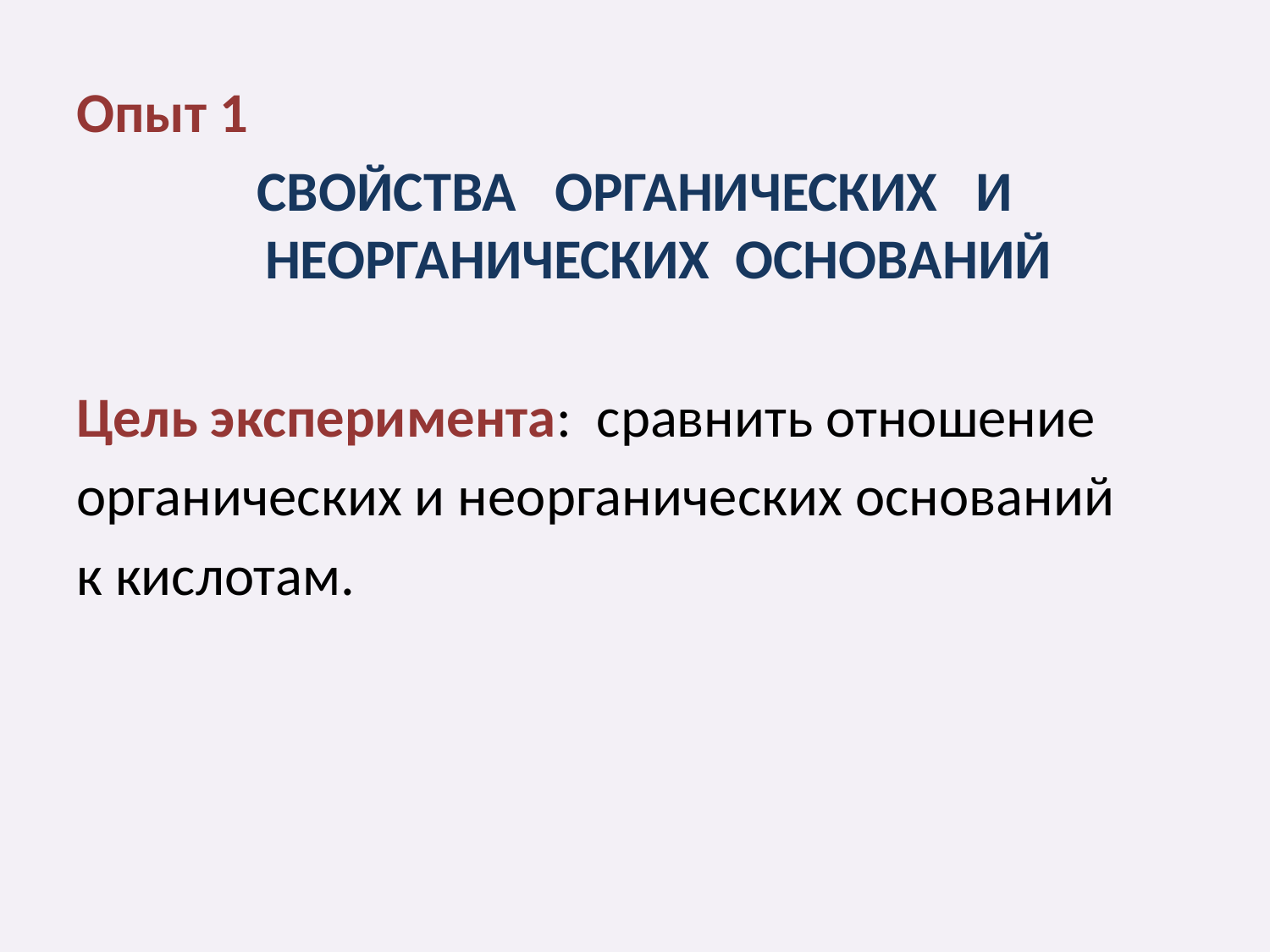

Опыт 1
СВОЙСТВА   ОРГАНИЧЕСКИХ   И НЕОРГАНИЧЕСКИХ  ОСНОВАНИЙ

Цель эксперимента:  сравнить отношение
органических и неорганических оснований
к кислотам.